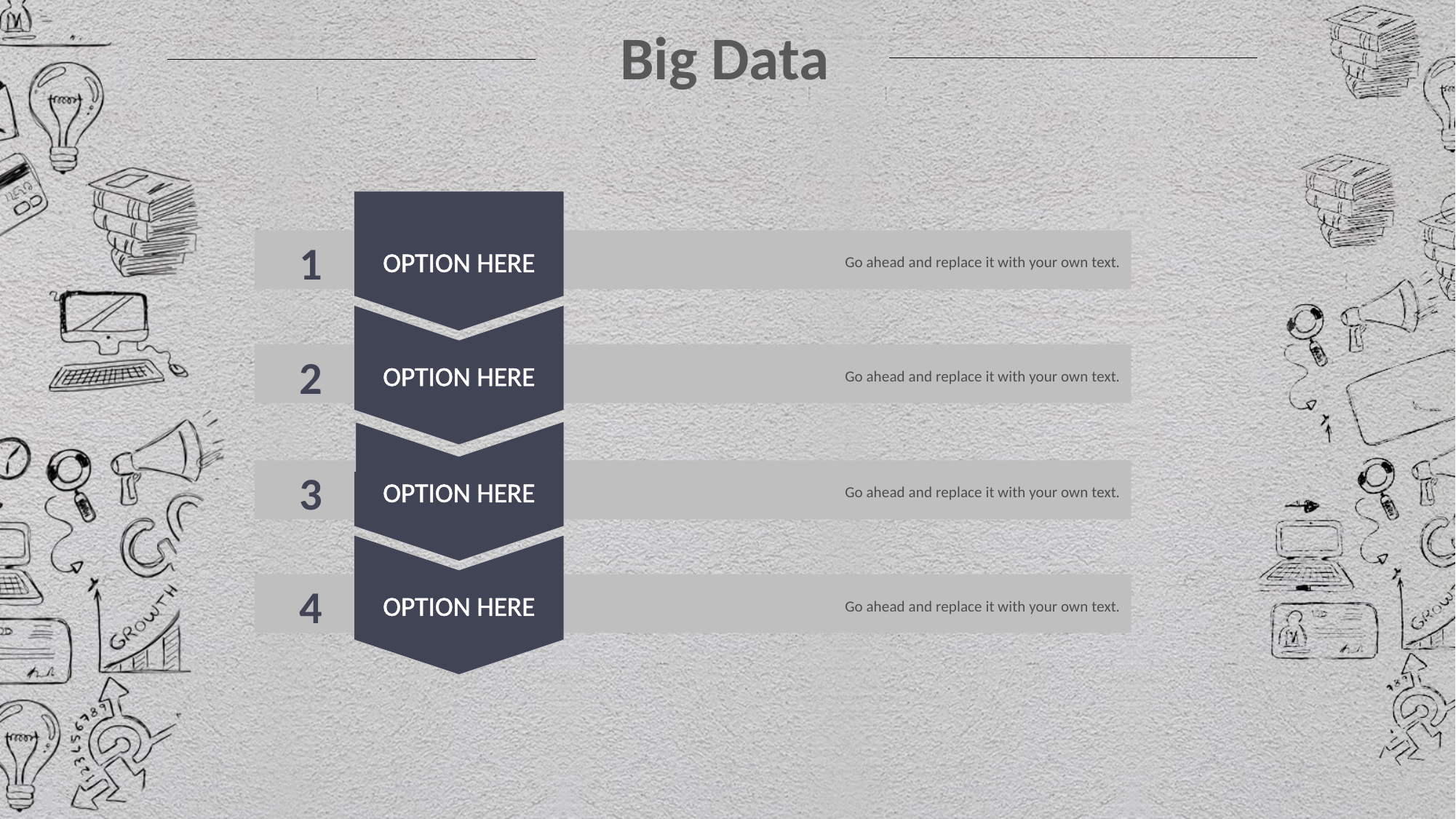

OPTION HERE
1
Go ahead and replace it with your own text.
OPTION HERE
2
Go ahead and replace it with your own text.
OPTION HERE
3
Go ahead and replace it with your own text.
OPTION HERE
4
Go ahead and replace it with your own text.